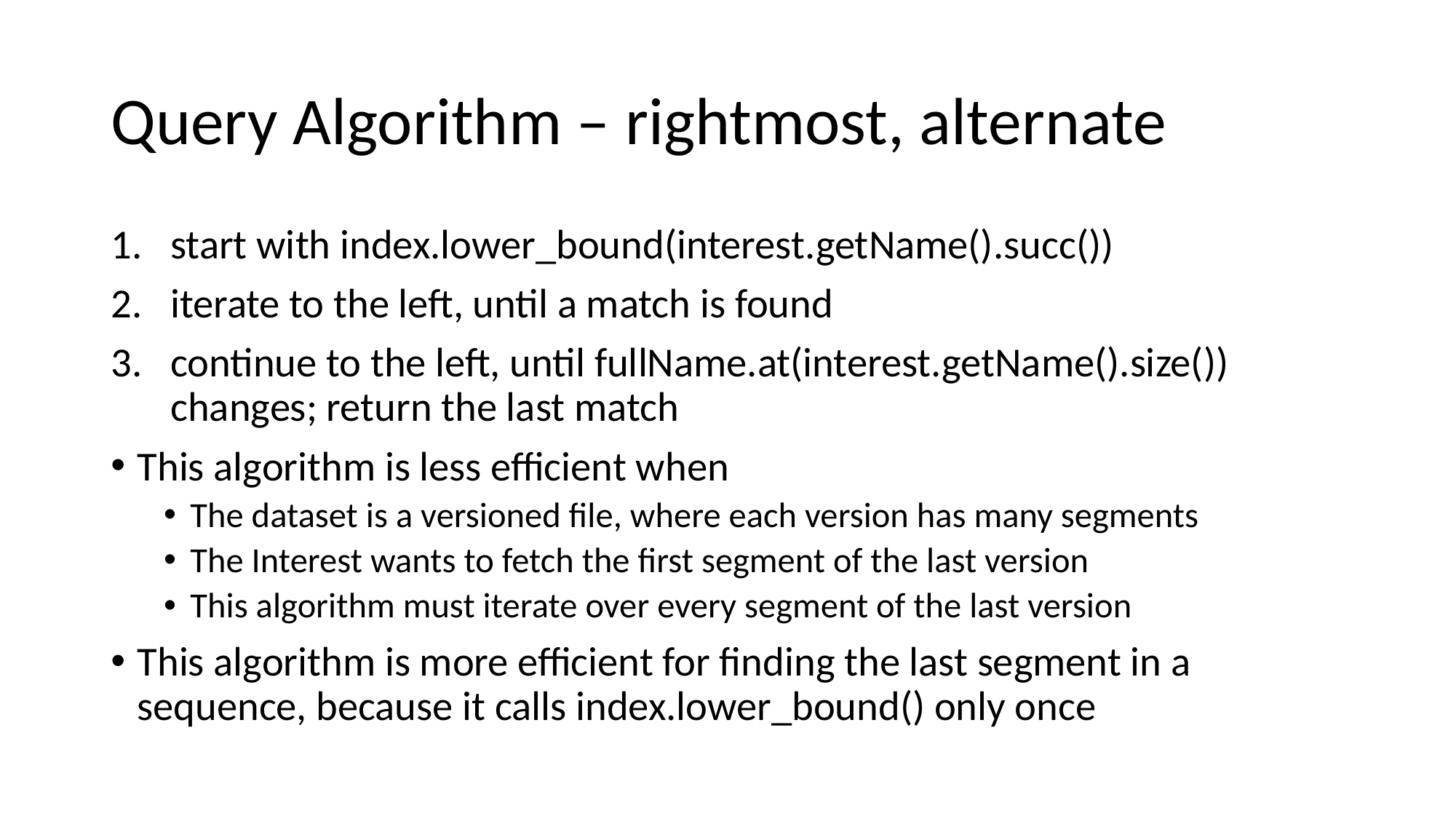

# Query Algorithm – rightmost, alternate
start with index.lower_bound(interest.getName().succ())
iterate to the left, until a match is found
continue to the left, until fullName.at(interest.getName().size()) changes; return the last match
This algorithm is less efficient when
The dataset is a versioned file, where each version has many segments
The Interest wants to fetch the first segment of the last version
This algorithm must iterate over every segment of the last version
This algorithm is more efficient for finding the last segment in a sequence, because it calls index.lower_bound() only once